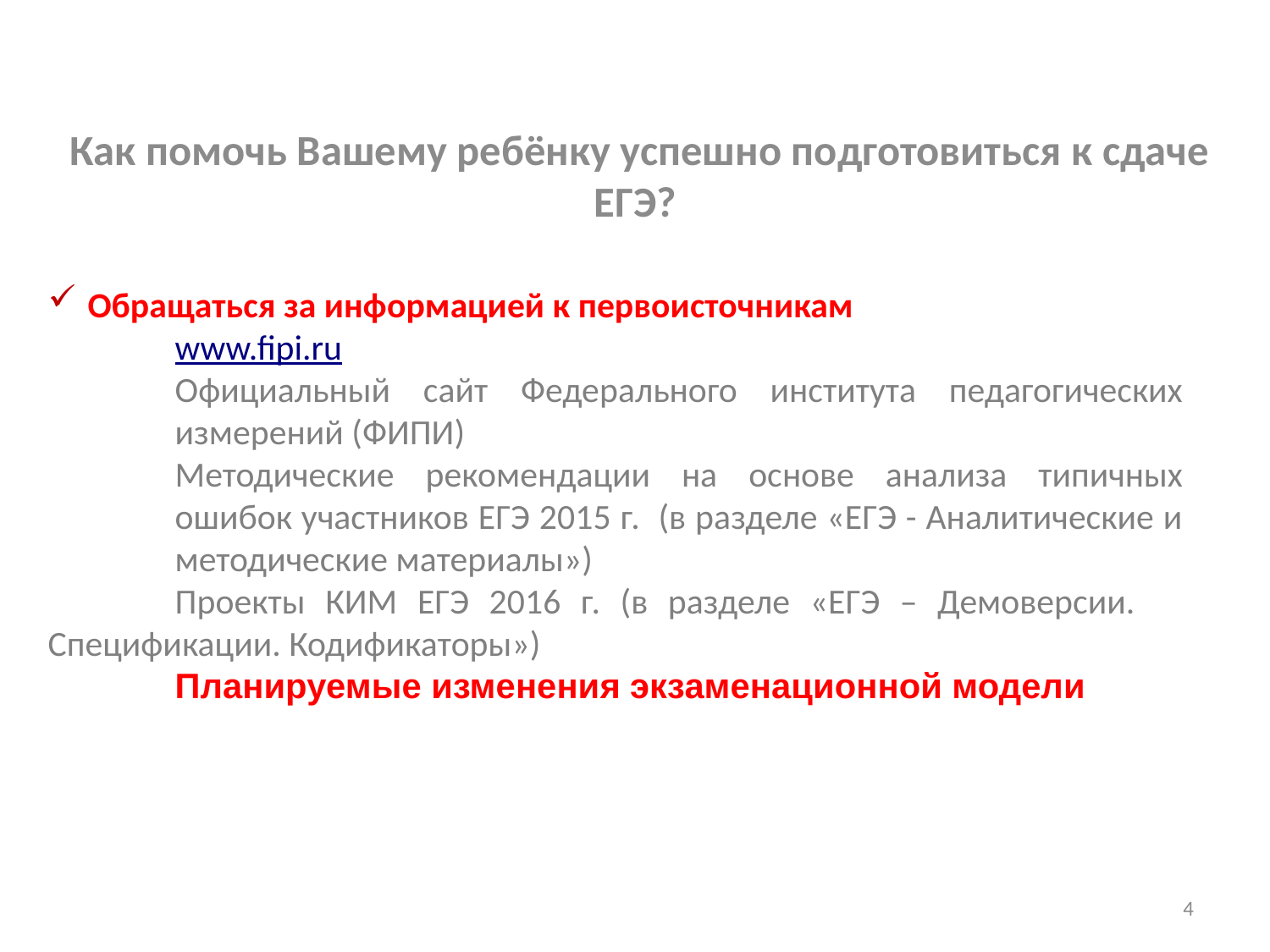

Как помочь Вашему ребёнку успешно подготовиться к сдаче ЕГЭ?
Обращаться за информацией к первоисточникам
	www.fipi.ru
	Официальный сайт Федерального института педагогических 	измерений (ФИПИ)
	Методические рекомендации на основе анализа типичных 	ошибок участников ЕГЭ 2015 г.  (в разделе «ЕГЭ - Аналитические и 	методические материалы»)
	Проекты КИМ ЕГЭ 2016 г. (в разделе «ЕГЭ – Демоверсии. 	Спецификации. Кодификаторы»)
	Планируемые изменения экзаменационной модели

4